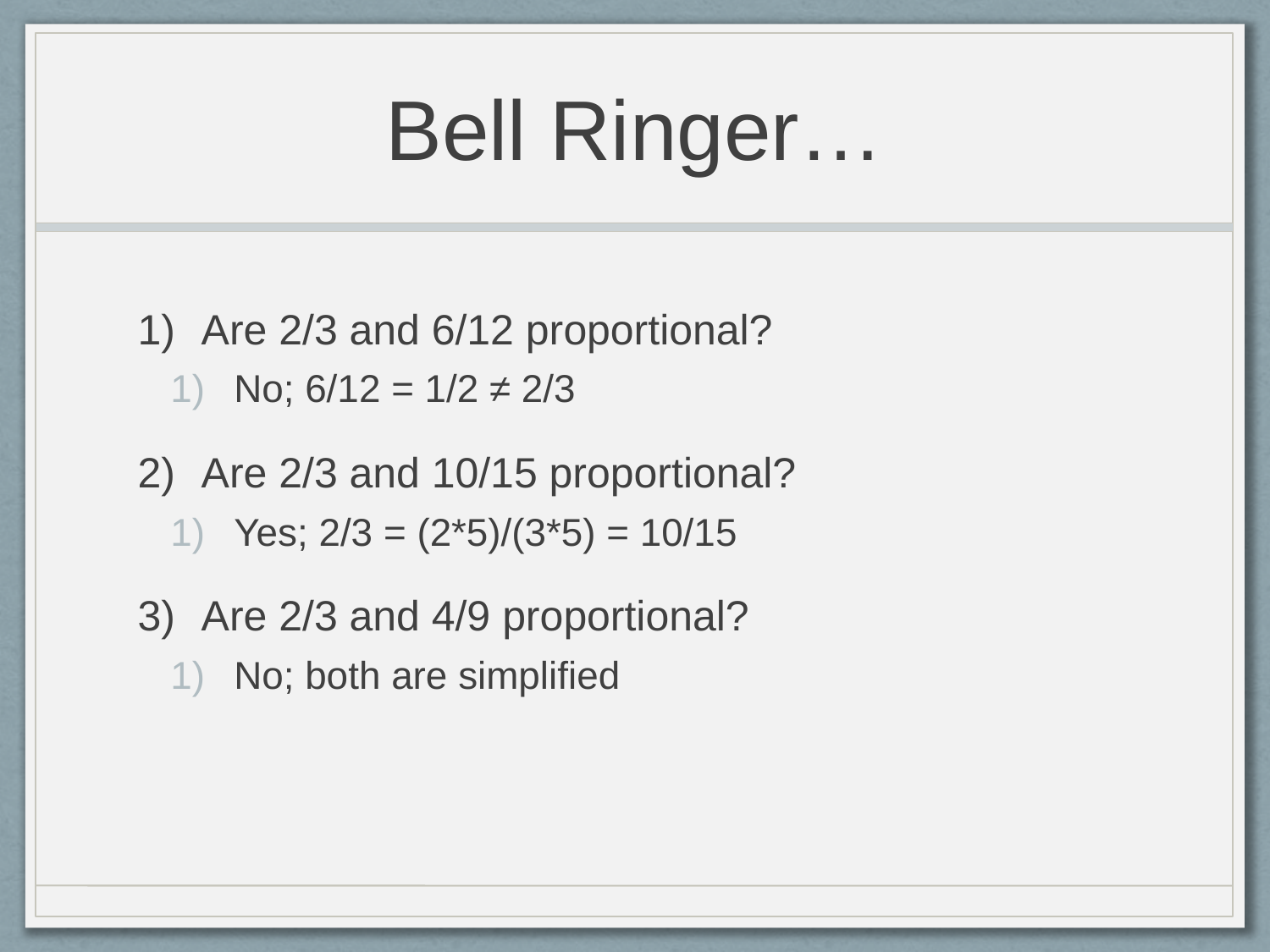

# Bell Ringer…
Are 2/3 and 6/12 proportional?
No; 6/12 = 1/2 ≠ 2/3
Are 2/3 and 10/15 proportional?
Yes; 2/3 = (2*5)/(3*5) = 10/15
Are 2/3 and 4/9 proportional?
No; both are simplified